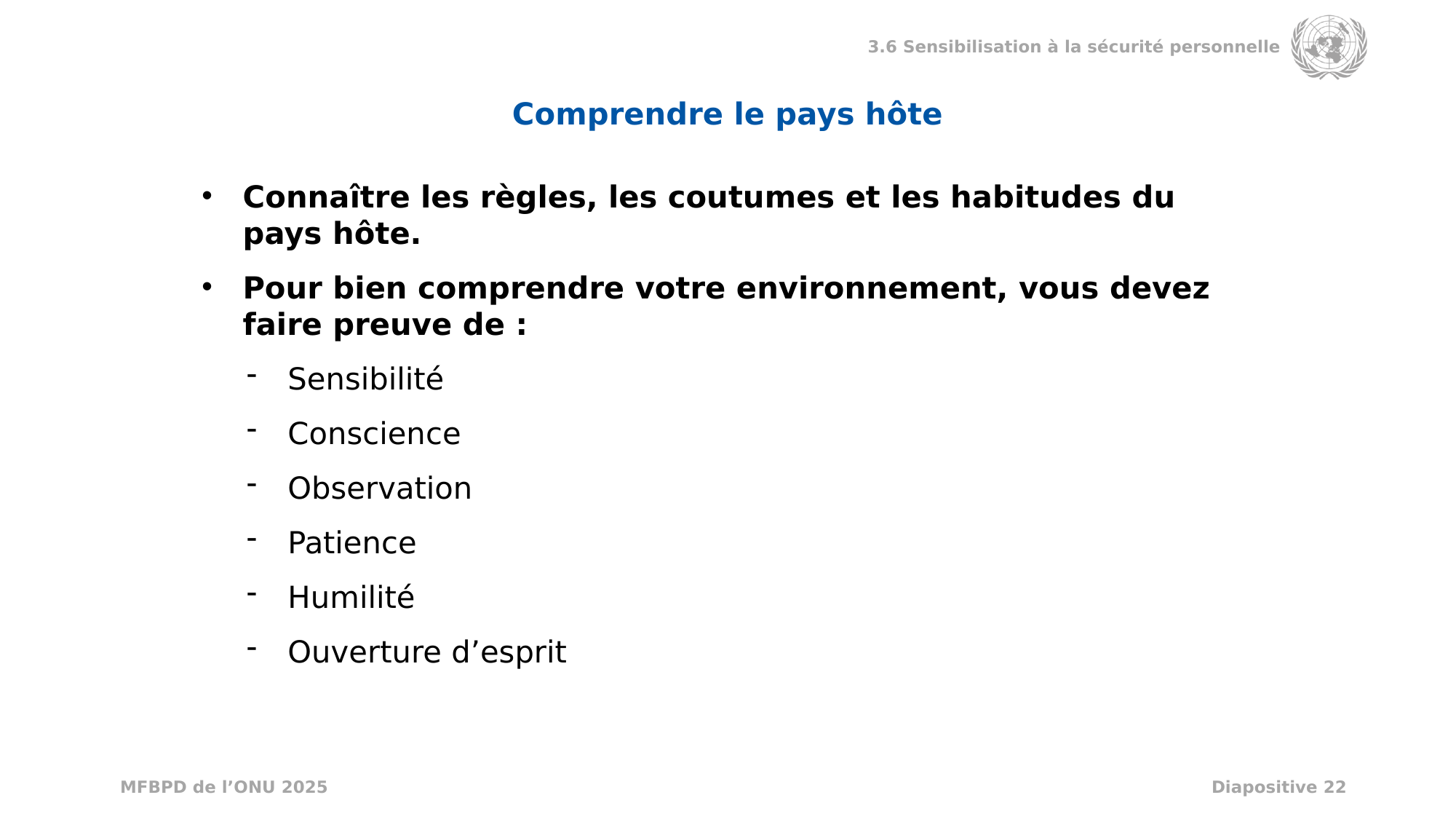

Comprendre le pays hôte
Connaître les règles, les coutumes et les habitudes du pays hôte.
Pour bien comprendre votre environnement, vous devez faire preuve de :
Sensibilité
Conscience
Observation
Patience
Humilité
Ouverture d’esprit